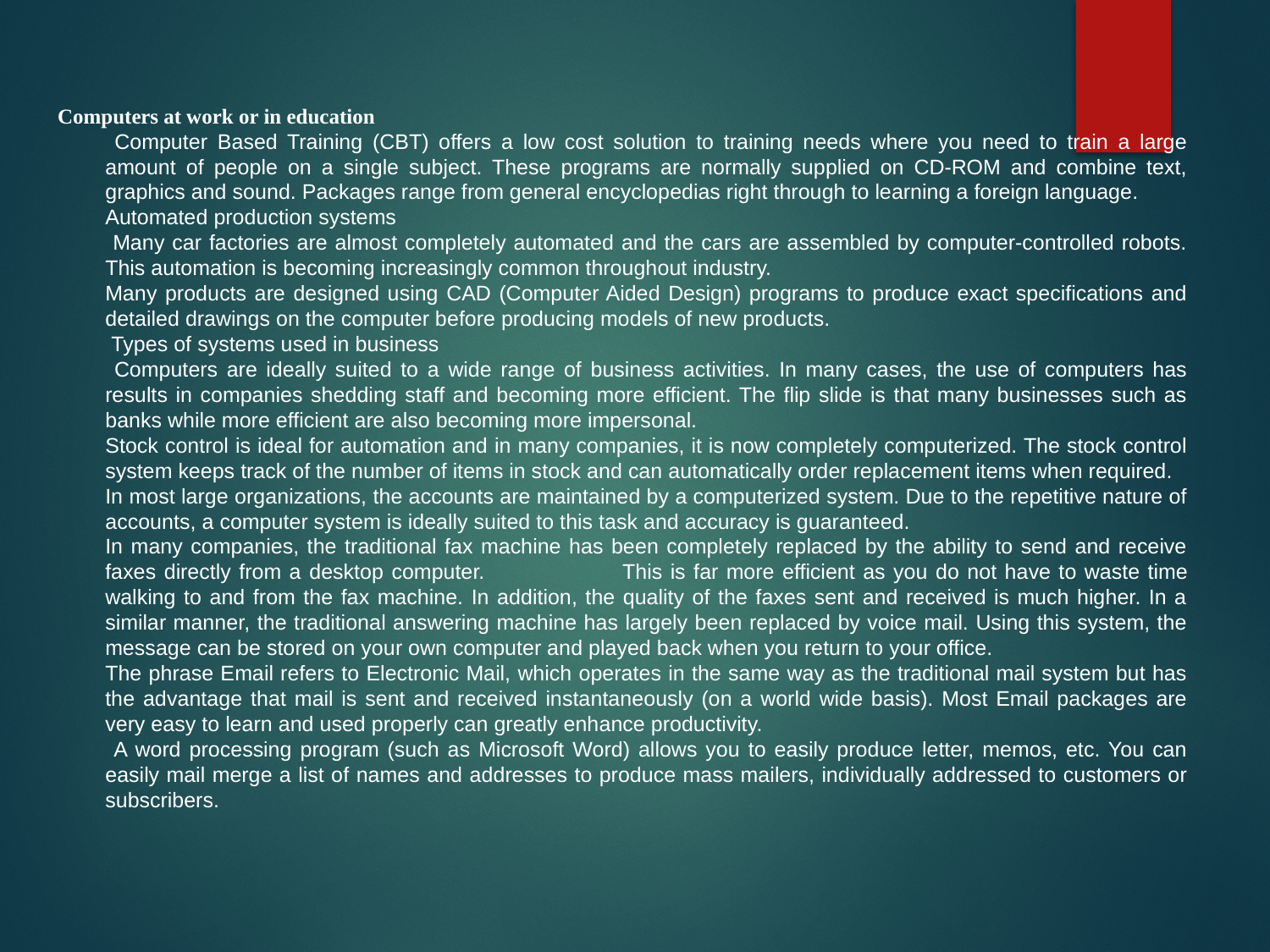

Computers at work or in education
 Computer Based Training (CBT) offers a low cost solution to training needs where you need to train a large amount of people on a single subject. These programs are normally supplied on CD-ROM and combine text, graphics and sound. Packages range from general encyclopedias right through to learning a foreign language.
Automated production systems
 Many car factories are almost completely automated and the cars are assembled by computer-controlled robots. This automation is becoming increasingly common throughout industry.
Many products are designed using CAD (Computer Aided Design) programs to produce exact specifications and detailed drawings on the computer before producing models of new products.
 Types of systems used in business
 Computers are ideally suited to a wide range of business activities. In many cases, the use of computers has results in companies shedding staff and becoming more efficient. The flip slide is that many businesses such as banks while more efficient are also becoming more impersonal.
Stock control is ideal for automation and in many companies, it is now completely computerized. The stock control system keeps track of the number of items in stock and can automatically order replacement items when required.
In most large organizations, the accounts are maintained by a computerized system. Due to the repetitive nature of accounts, a computer system is ideally suited to this task and accuracy is guaranteed.
In many companies, the traditional fax machine has been completely replaced by the ability to send and receive faxes directly from a desktop computer.                 This is far more efficient as you do not have to waste time walking to and from the fax machine. In addition, the quality of the faxes sent and received is much higher. In a similar manner, the traditional answering machine has largely been replaced by voice mail. Using this system, the message can be stored on your own computer and played back when you return to your office.
The phrase Email refers to Electronic Mail, which operates in the same way as the traditional mail system but has the advantage that mail is sent and received instantaneously (on a world wide basis). Most Email packages are very easy to learn and used properly can greatly enhance productivity.
 A word processing program (such as Microsoft Word) allows you to easily produce letter, memos, etc. You can easily mail merge a list of names and addresses to produce mass mailers, individually addressed to customers or subscribers.